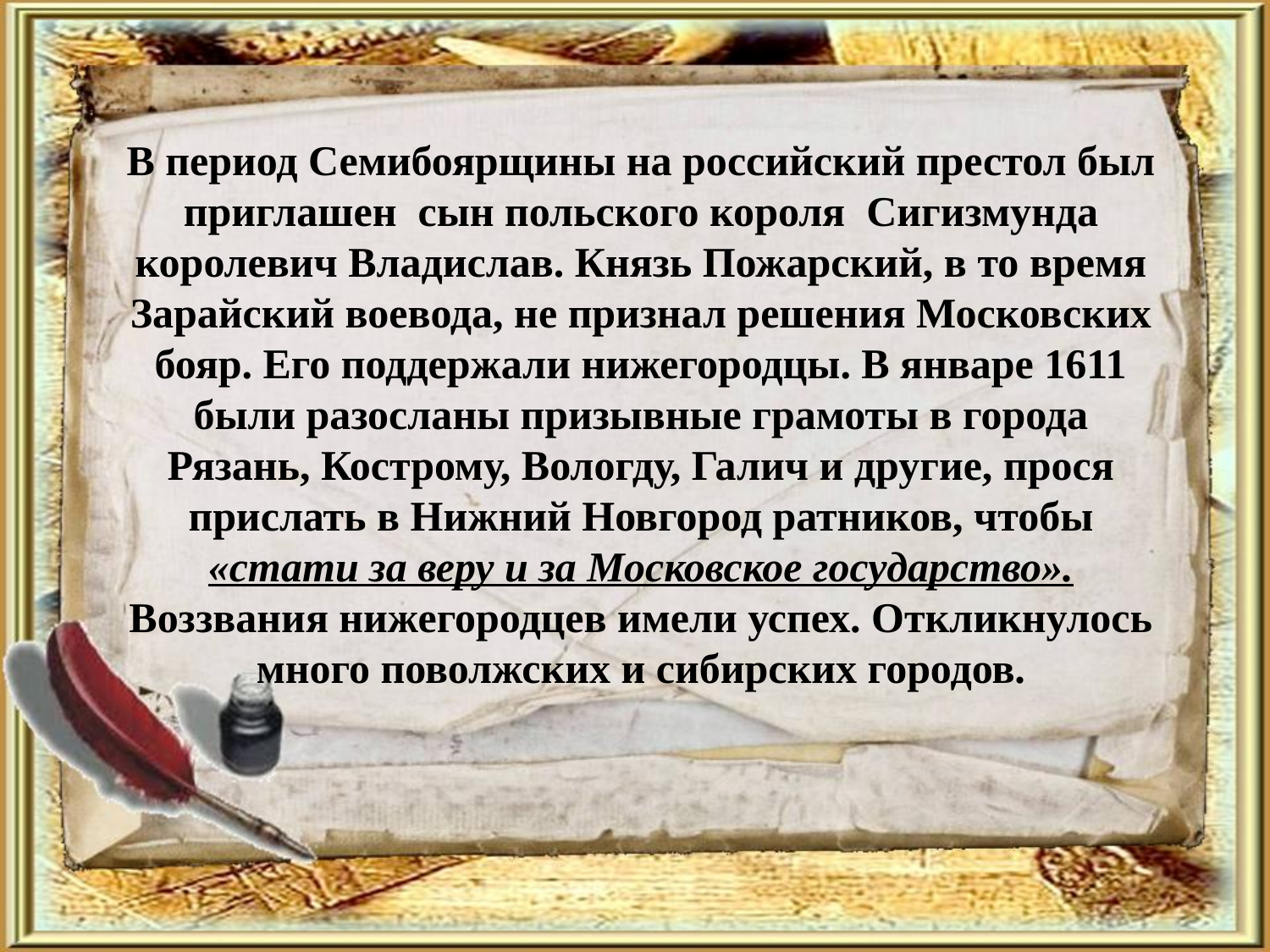

В период Семибоярщины на российский престол был приглашен  сын польского короля  Сигизмунда королевич Владислав. Князь Пожарский, в то время Зарайский воевода, не признал решения Московских бояр. Его поддержали нижегородцы. В январе 1611 были разосланы призывные грамоты в города Рязань, Кострому, Вологду, Галич и другие, прося прислать в Нижний Новгород ратников, чтобы «стати за веру и за Московское государство». Воззвания нижегородцев имели успех. Откликнулось много поволжских и сибирских городов.